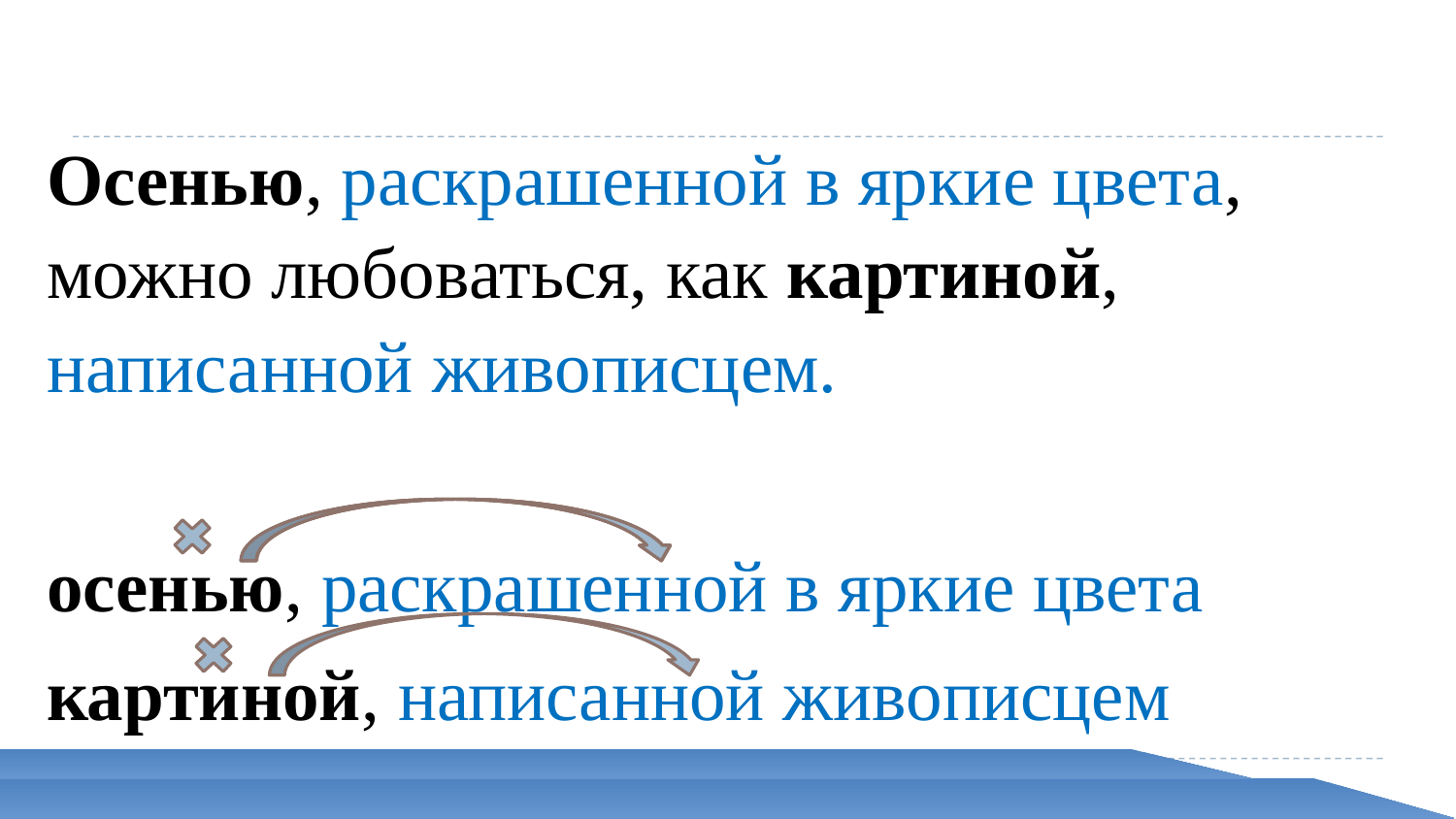

Санкт-Петербургская академия постдипломного педагогического образования
Осенью, раскрашенной в яркие цвета, можно любоваться, как картиной, написанной живописцем.

осенью, раскрашенной в яркие цвета
картиной, написанной живописцем